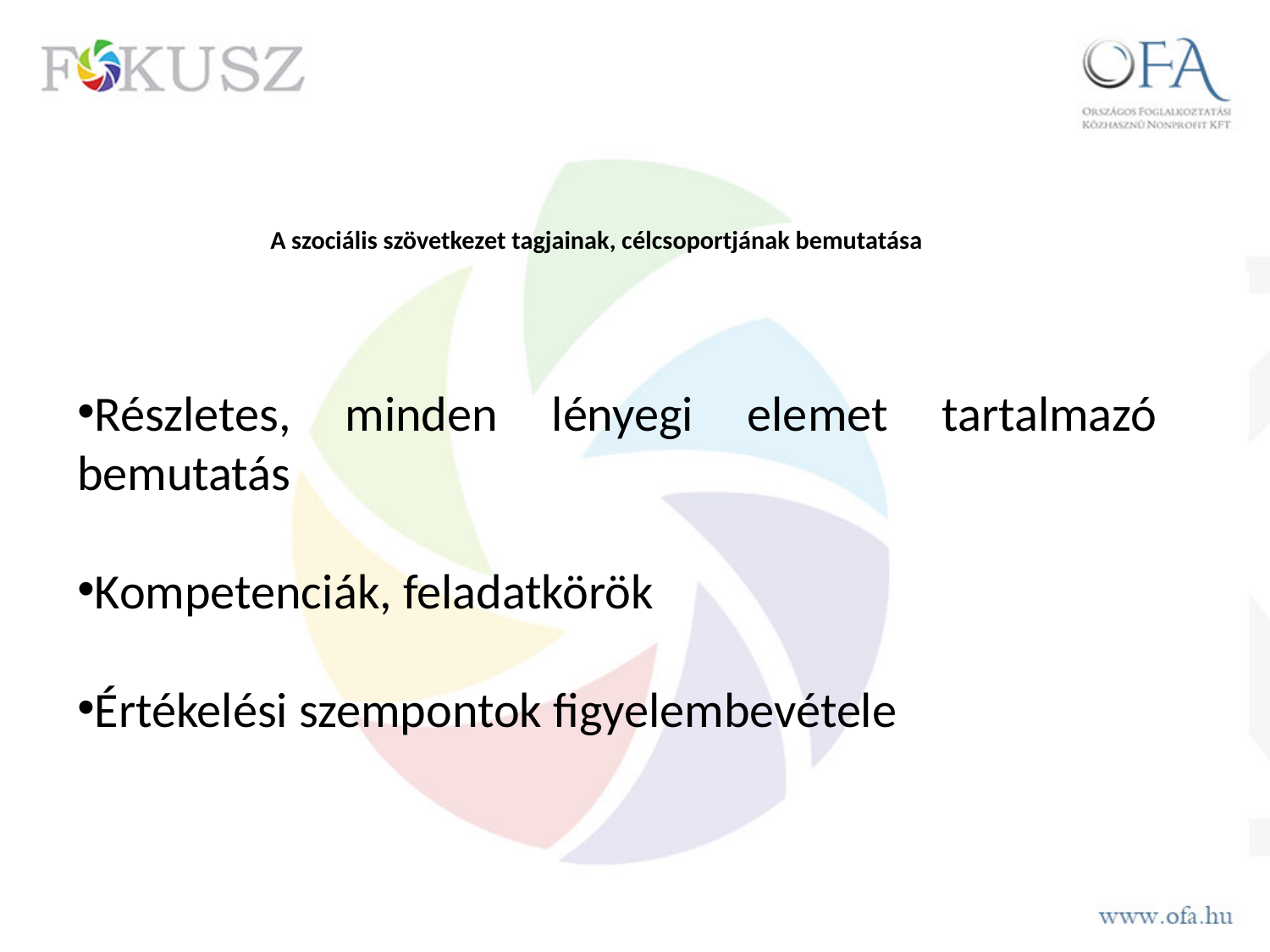

# A szociális szövetkezet tagjainak, célcsoportjának bemutatása

Részletes, minden lényegi elemet tartalmazó bemutatás

Kompetenciák, feladatkörök

Értékelési szempontok figyelembevétele